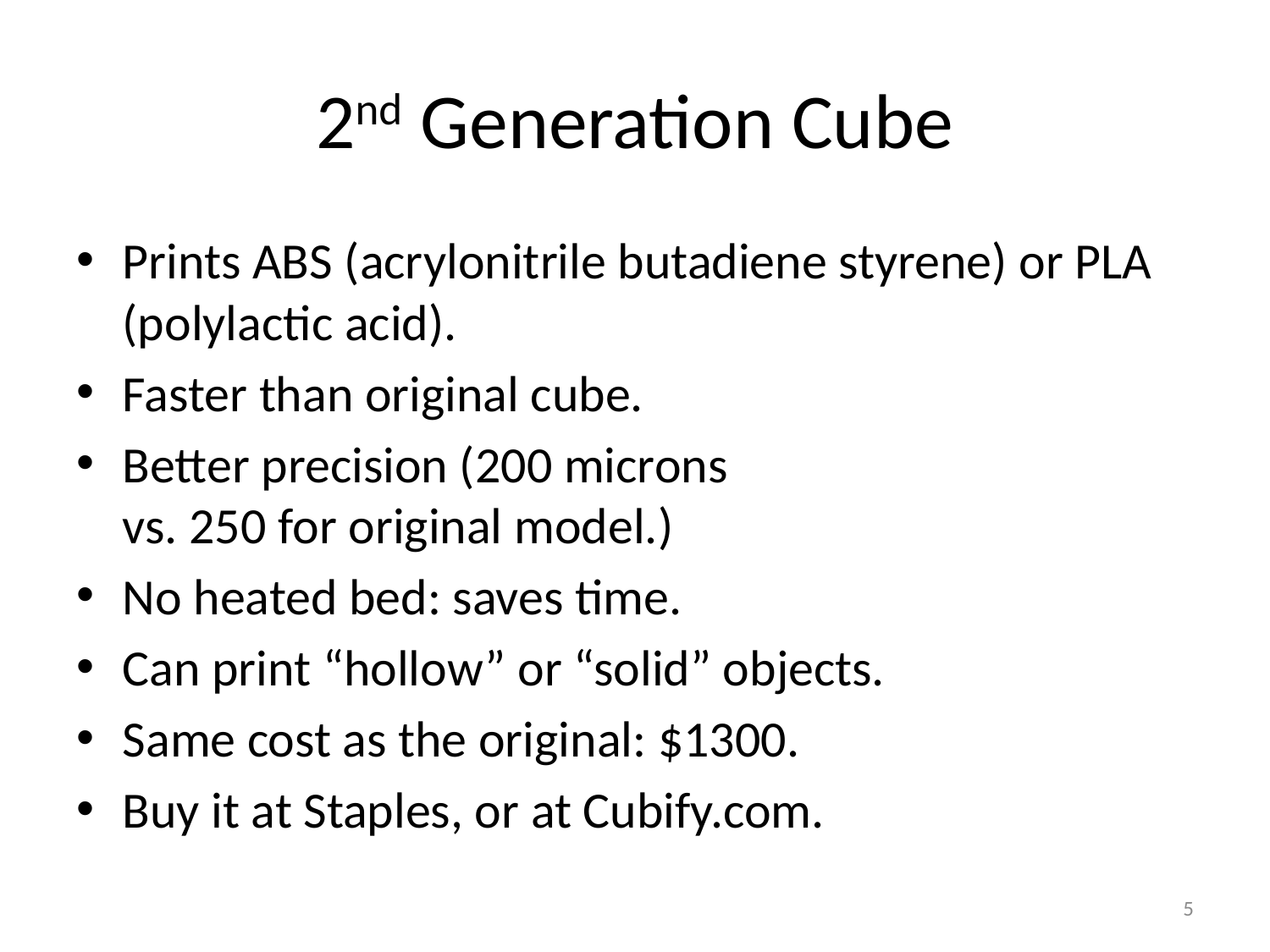

# 2nd Generation Cube
Prints ABS (acrylonitrile butadiene styrene) or PLA (polylactic acid).
Faster than original cube.
Better precision (200 microns
vs. 250 for original model.)
No heated bed: saves time.
Can print “hollow” or “solid” objects.
Same cost as the original: $1300.
Buy it at Staples, or at Cubify.com.
5